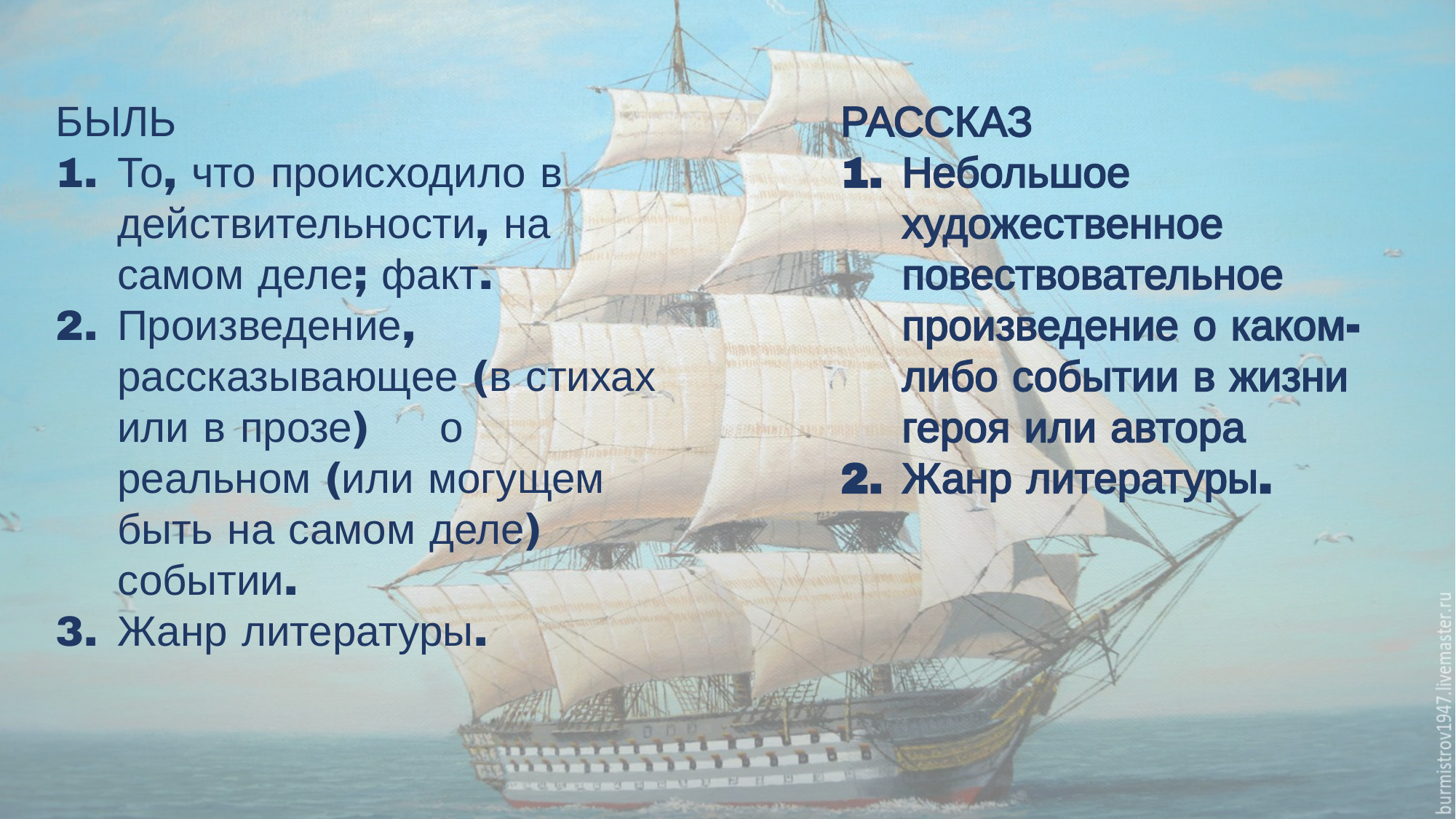

БЫЛЬ
То, что происходило в действительности, на самом деле; факт.
Произведение, рассказывающее (в стихах или в прозе)     о реальном (или могущем быть на самом деле) событии.
Жанр литературы.
РАССКАЗ
Небольшое художественное повествовательное произведение о каком-либо событии в жизни героя или автора
Жанр литературы.